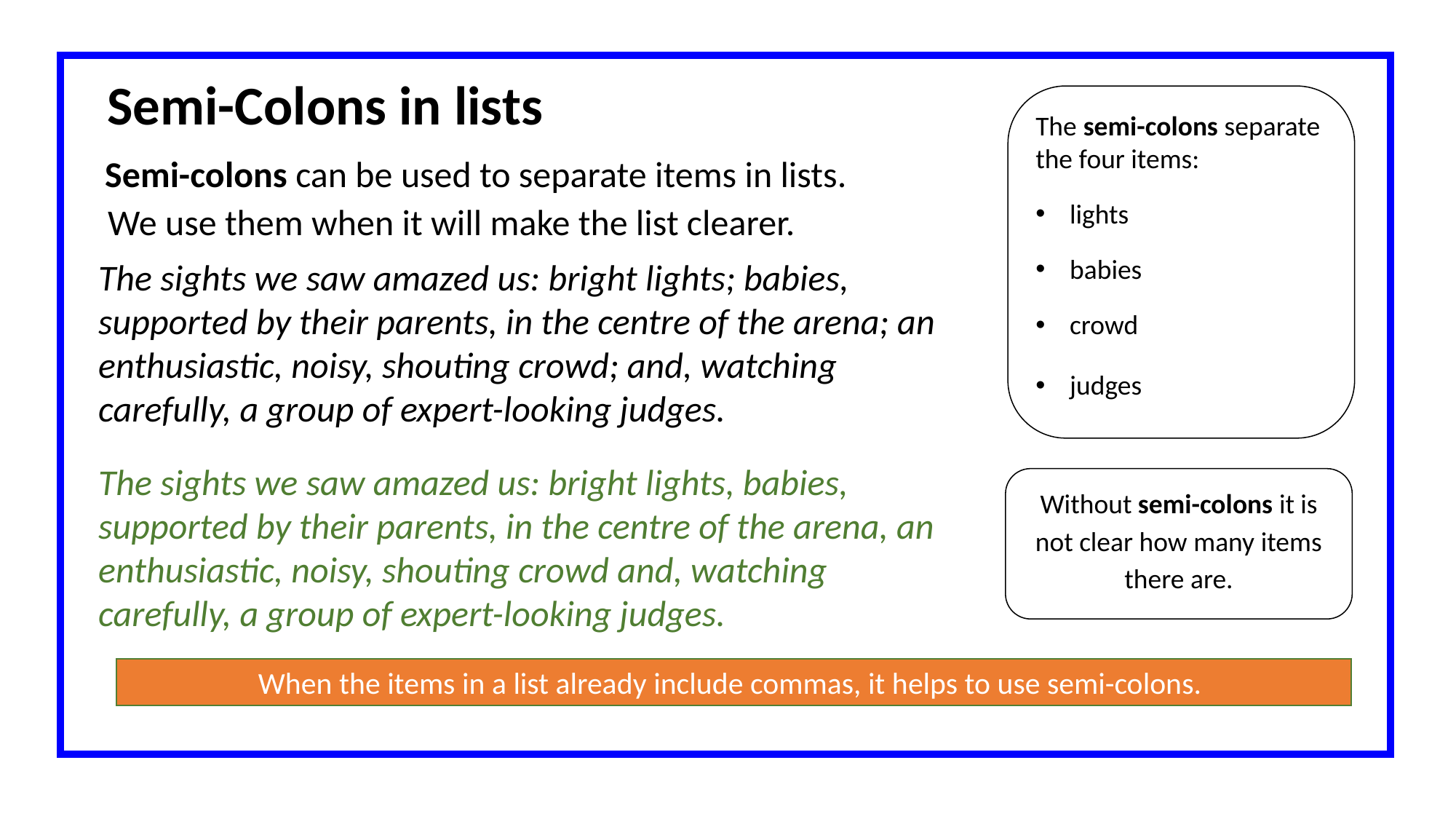

Semi-Colons in lists
The semi-colons separate the four items:
lights
babies
crowd
judges

Semi-colons can be used to separate items in lists.
We use them when it will make the list clearer.
The sights we saw amazed us: bright lights; babies, supported by their parents, in the centre of the arena; an enthusiastic, noisy, shouting crowd; and, watching carefully, a group of expert-looking judges.
The sights we saw amazed us: bright lights, babies, supported by their parents, in the centre of the arena, an enthusiastic, noisy, shouting crowd and, watching carefully, a group of expert-looking judges.
Without semi-colons it is not clear how many items there are.
When the items in a list already include commas, it helps to use semi-colons.